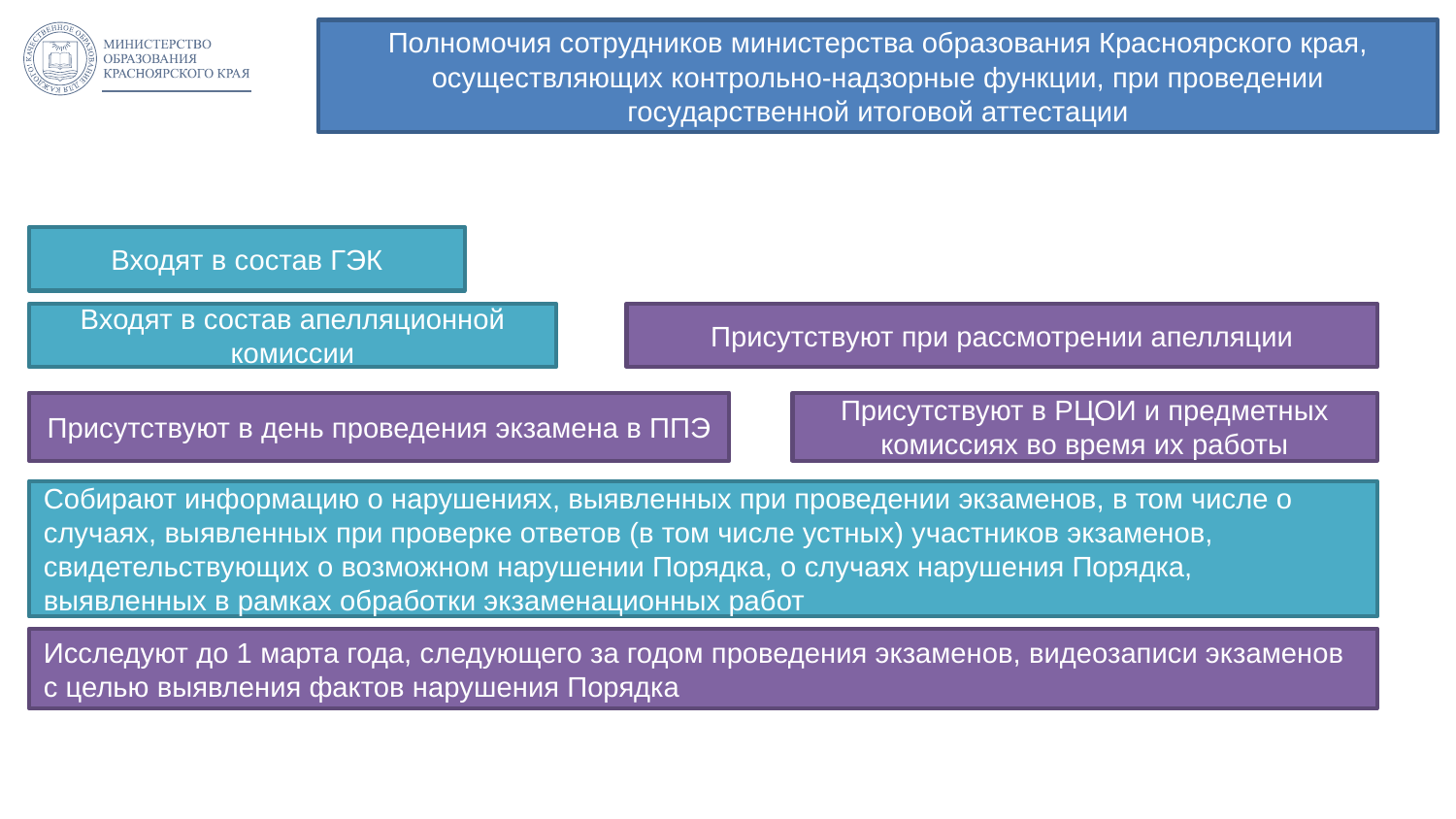

Полномочия сотрудников министерства образования Красноярского края, осуществляющих контрольно-надзорные функции, при проведении государственной итоговой аттестации
Входят в состав ГЭК
Входят в состав апелляционной комиссии
Присутствуют при рассмотрении апелляции
Присутствуют в день проведения экзамена в ППЭ
Присутствуют в РЦОИ и предметных комиссиях во время их работы
Собирают информацию о нарушениях, выявленных при проведении экзаменов, в том числе о случаях, выявленных при проверке ответов (в том числе устных) участников экзаменов, свидетельствующих о возможном нарушении Порядка, о случаях нарушения Порядка, выявленных в рамках обработки экзаменационных работ
Исследуют до 1 марта года, следующего за годом проведения экзаменов, видеозаписи экзаменов с целью выявления фактов нарушения Порядка
2